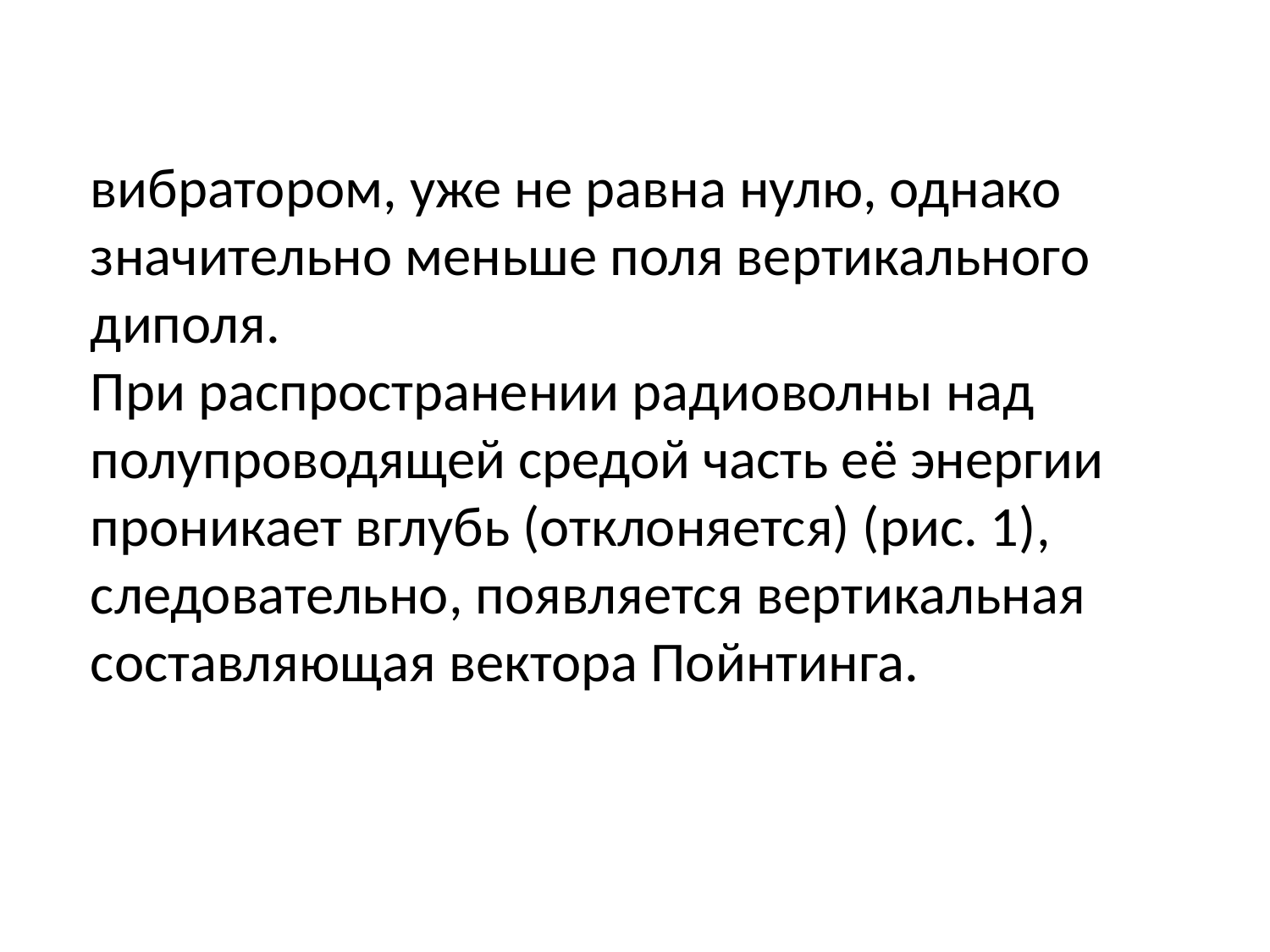

вибратором, уже не равна нулю, однако значительно меньше поля вертикального диполя.
При распространении радиоволны над полупроводящей средой часть её энергии проникает вглубь (отклоняется) (рис. 1), следовательно, появляется вертикальная составляющая вектора Пойнтинга.